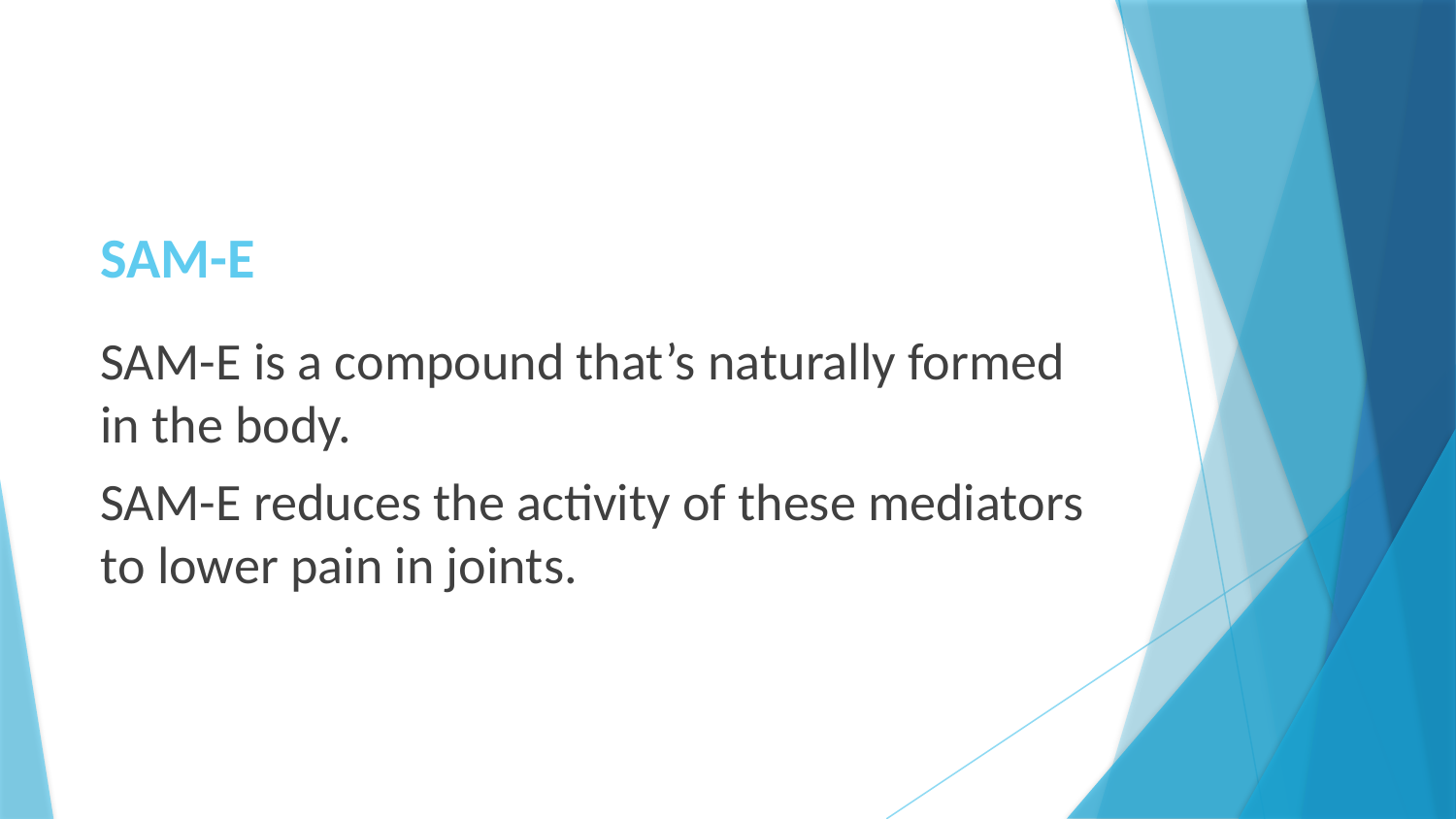

# SAM-E
SAM-E is a compound that’s naturally formed in the body.
SAM-E reduces the activity of these mediators to lower pain in joints.